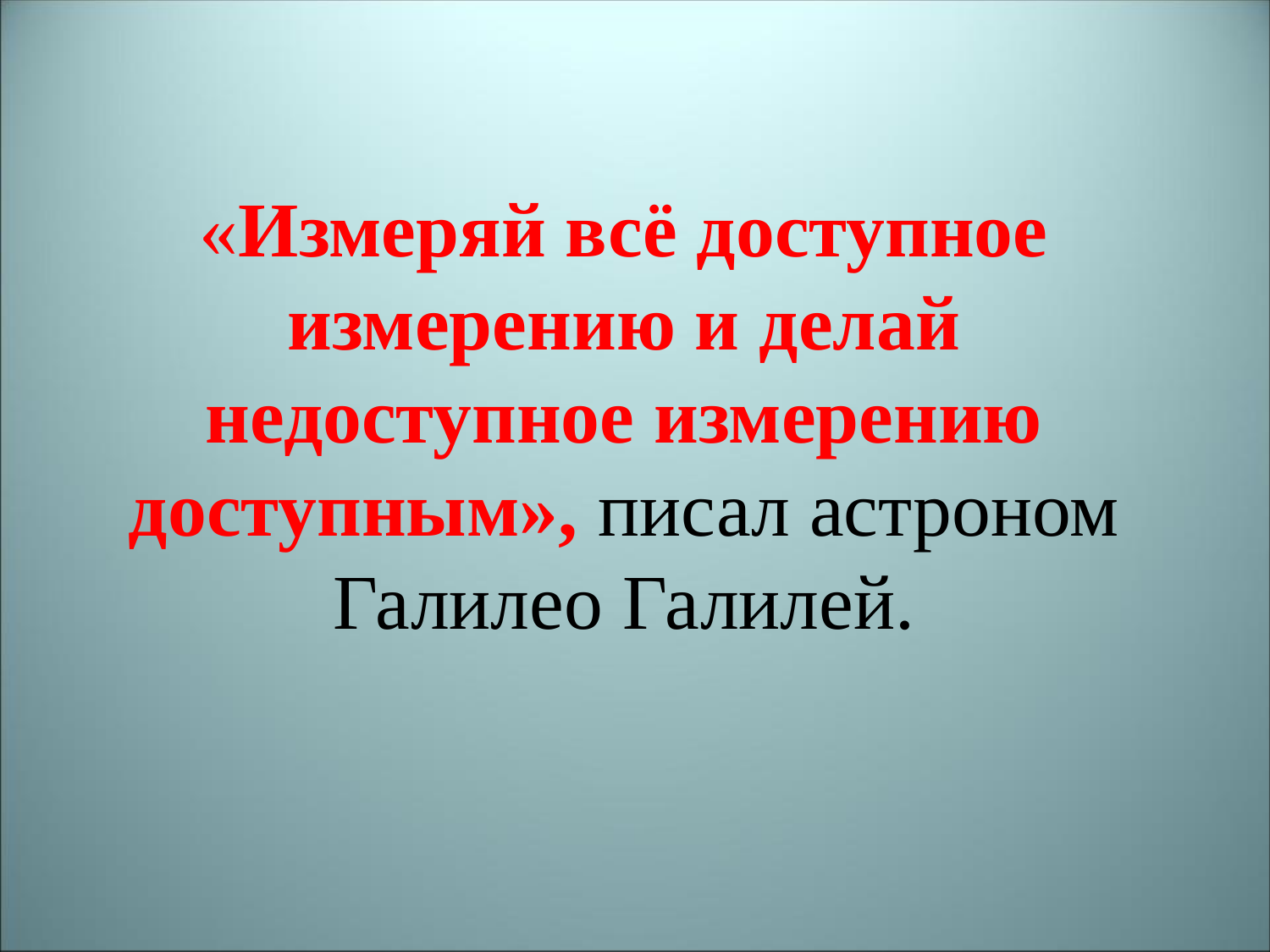

# «Измеряй всё доступное измерению и делай недоступное измерению доступным», писал астроном Галилео Галилей.